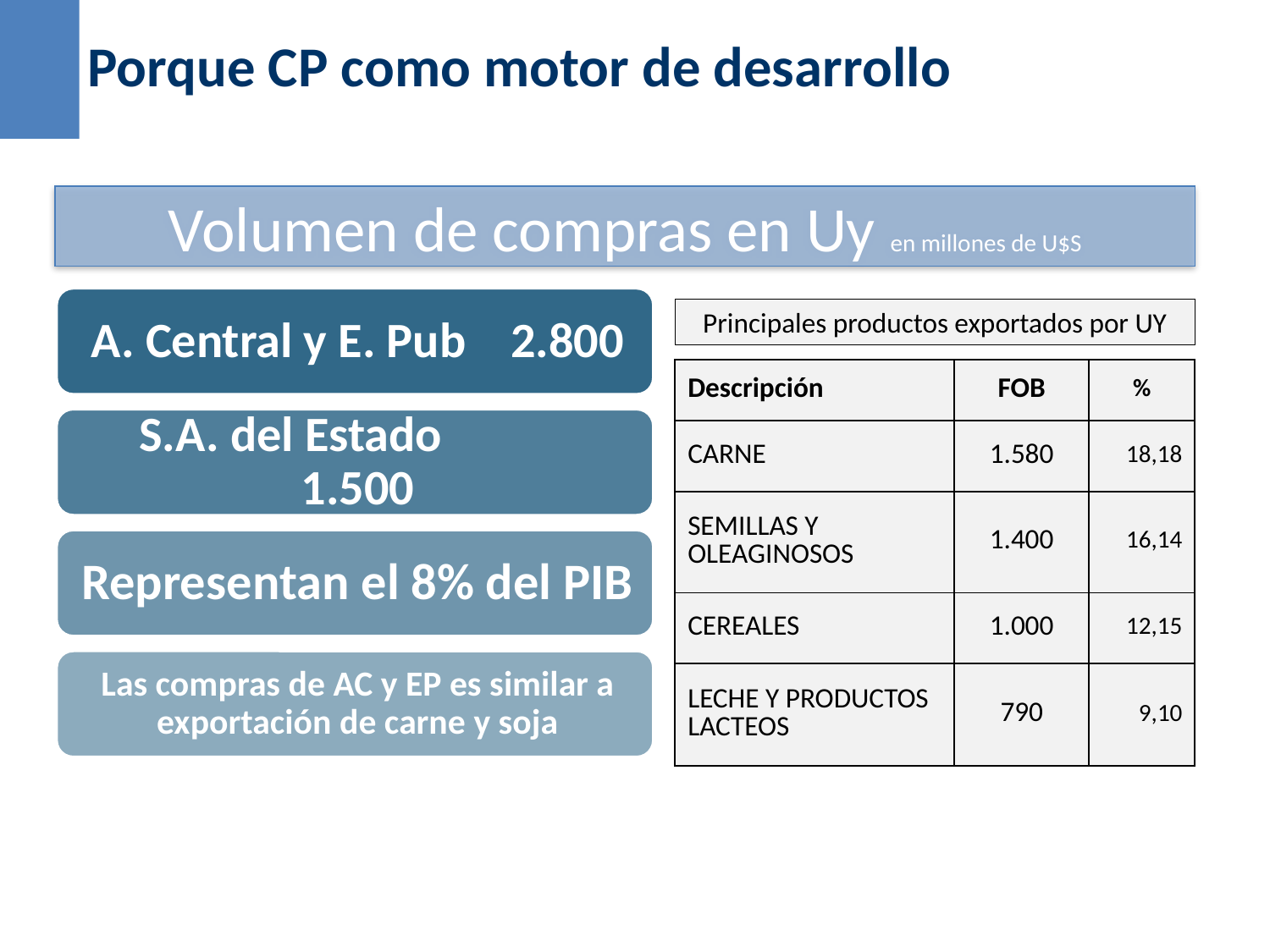

Porque CP como motor de desarrollo

       Volumen de compras en Uy en millones de U$S

A. Central y E. Pub    2.800
S.A. del Estado   	      1.500
Representan el 8% del PIB
Las compras de AC y EP es similar a exportación de carne y soja

Principales productos exportados por UY
| Descripción | FOB | % |
| --- | --- | --- |
| CARNE | 1.580 | 18,18 |
| SEMILLAS Y OLEAGINOSOS | 1.400 | 16,14 |
| CEREALES | 1.000 | 12,15 |
| LECHE Y PRODUCTOS LACTEOS | 790 | 9,10 |